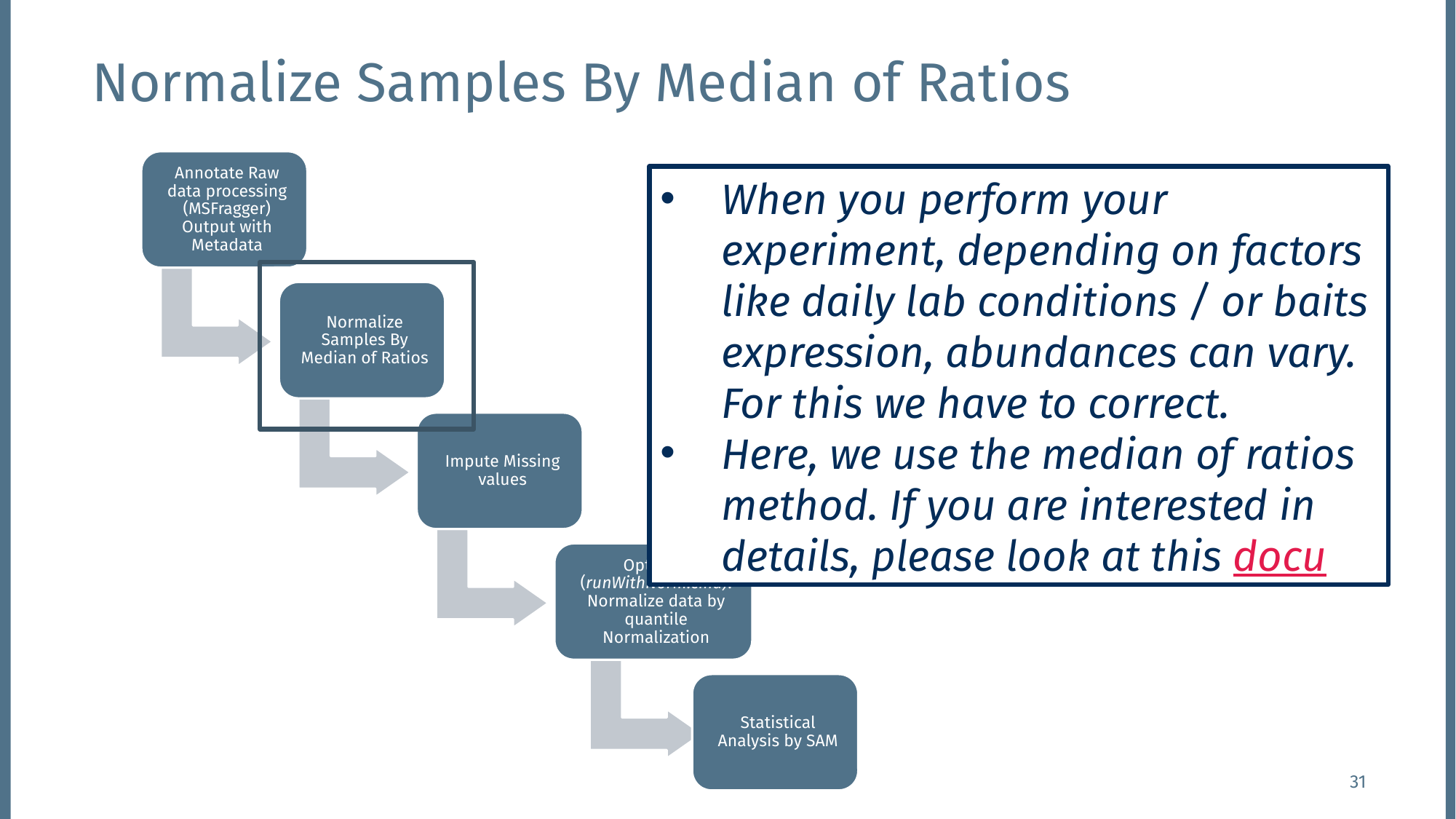

# Normalize Samples By Median of Ratios
Annotate Raw data processing (MSFragger) Output with Metadata
Normalize Samples By Median of Ratios
Impute Missing values
Optional (runWithNorm.cmd): Normalize data by quantile Normalization
Statistical Analysis by SAM
When you perform your experiment, depending on factors like daily lab conditions / or baits expression, abundances can vary. For this we have to correct.
Here, we use the median of ratios method. If you are interested in details, please look at this docu

31